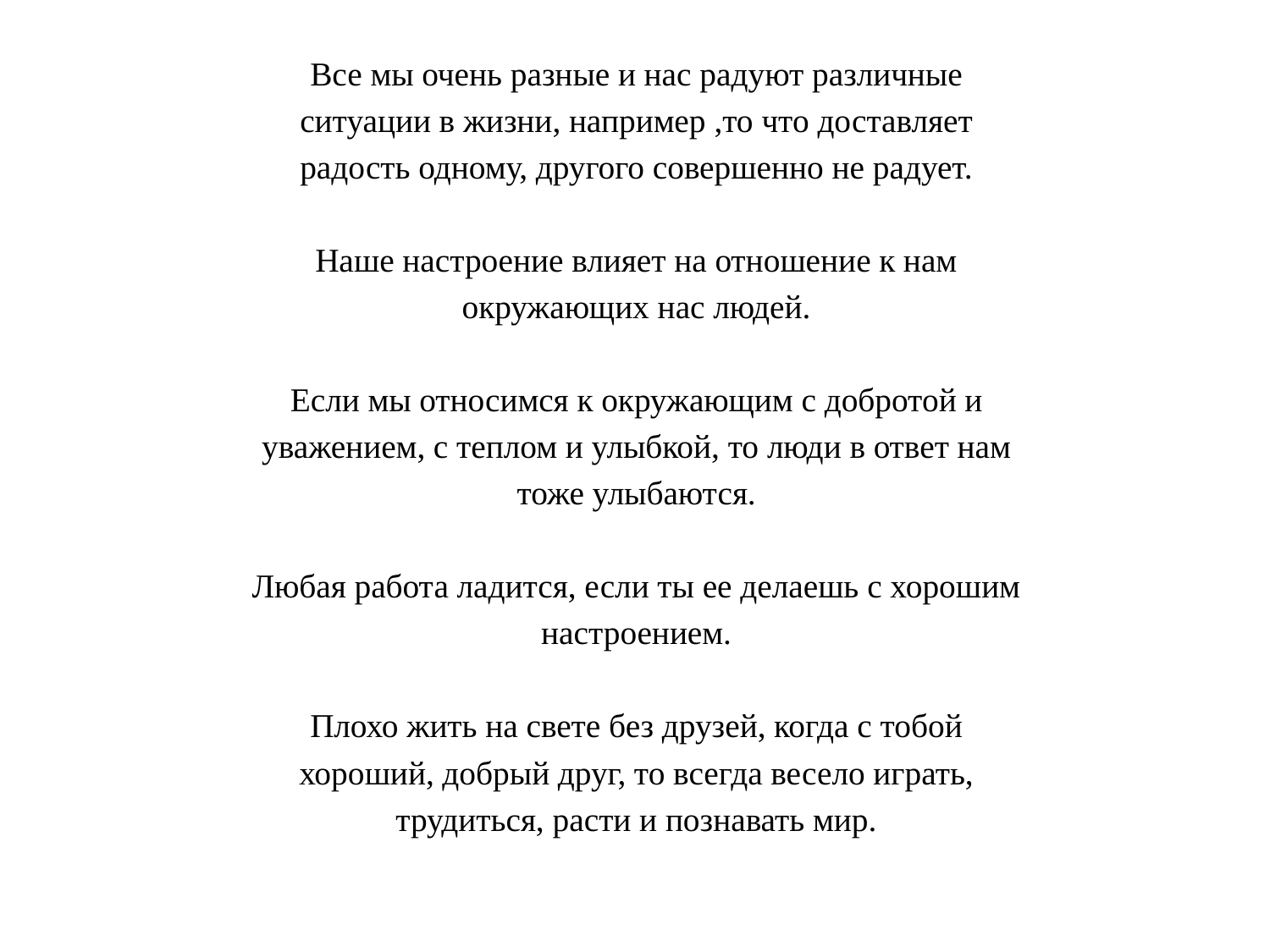

#
Все мы очень разные и нас радуют различные
ситуации в жизни, например ,то что доставляет
радость одному, другого совершенно не радует.

Наше настроение влияет на отношение к нам
окружающих нас людей.

Если мы относимся к окружающим с добротой и
уважением, с теплом и улыбкой, то люди в ответ нам
тоже улыбаются.

Любая работа ладится, если ты ее делаешь с хорошим
настроением.

Плохо жить на свете без друзей, когда с тобой
хороший, добрый друг, то всегда весело играть,
трудиться, расти и познавать мир.